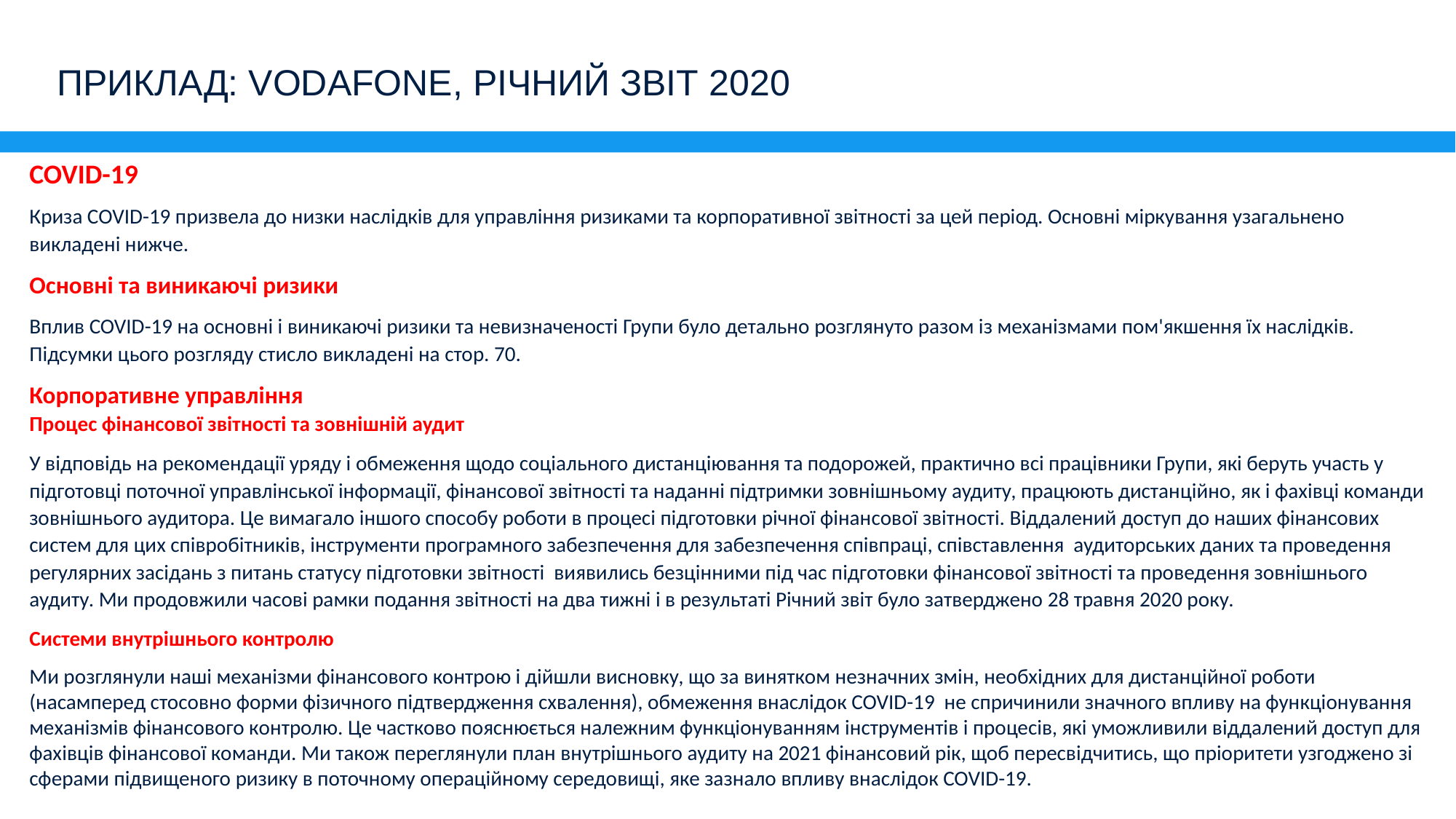

# Приклад: Vodafone, РІЧНИЙ ЗВІТ 2020
COVID-19
Криза COVID-19 призвела до низки наслідків для управління ризиками та корпоративної звітності за цей період. Основні міркування узагальнено викладені нижче.
Основні та виникаючі ризики
Вплив COVID-19 на основні і виникаючі ризики та невизначеності Групи було детально розглянуто разом із механізмами пом'якшення їх наслідків. Підсумки цього розгляду стисло викладені на стор. 70.
Корпоративне управління                                                                                                                                                                                                                                      Процес фінансової звітності та зовнішній аудит
У відповідь на рекомендації уряду і обмеження щодо соціального дистанціювання та подорожей, практично всі працівники Групи, які беруть участь у підготовці поточної управлінської інформації, фінансової звітності та наданні підтримки зовнішньому аудиту, працюють дистанційно, як і фахівці команди зовнішнього аудитора. Це вимагало іншого способу роботи в процесі підготовки річної фінансової звітності. Віддалений доступ до наших фінансових систем для цих співробітників, інструменти програмного забезпечення для забезпечення співпраці, співставлення  аудиторських даних та проведення регулярних засідань з питань статусу підготовки звітності  виявились безцінними під час підготовки фінансової звітності та проведення зовнішнього аудиту. Ми продовжили часові рамки подання звітності на два тижні і в результаті Річний звіт було затверджено 28 травня 2020 року.
Системи внутрішнього контролю
Ми розглянули наші механізми фінансового контрою і дійшли висновку, що за винятком незначних змін, необхідних для дистанційної роботи (насамперед стосовно форми фізичного підтвердження схвалення), обмеження внаслідок COVID-19  не спричинили значного впливу на функціонування механізмів фінансового контролю. Це частково пояснюється належним функціонуванням інструментів і процесів, які уможливили віддалений доступ для фахівців фінансової команди. Ми також переглянули план внутрішнього аудиту на 2021 фінансовий рік, щоб пересвідчитись, що пріоритети узгоджено зі сферами підвищеного ризику в поточному операційному середовищі, яке зазнало впливу внаслідок COVID-19.